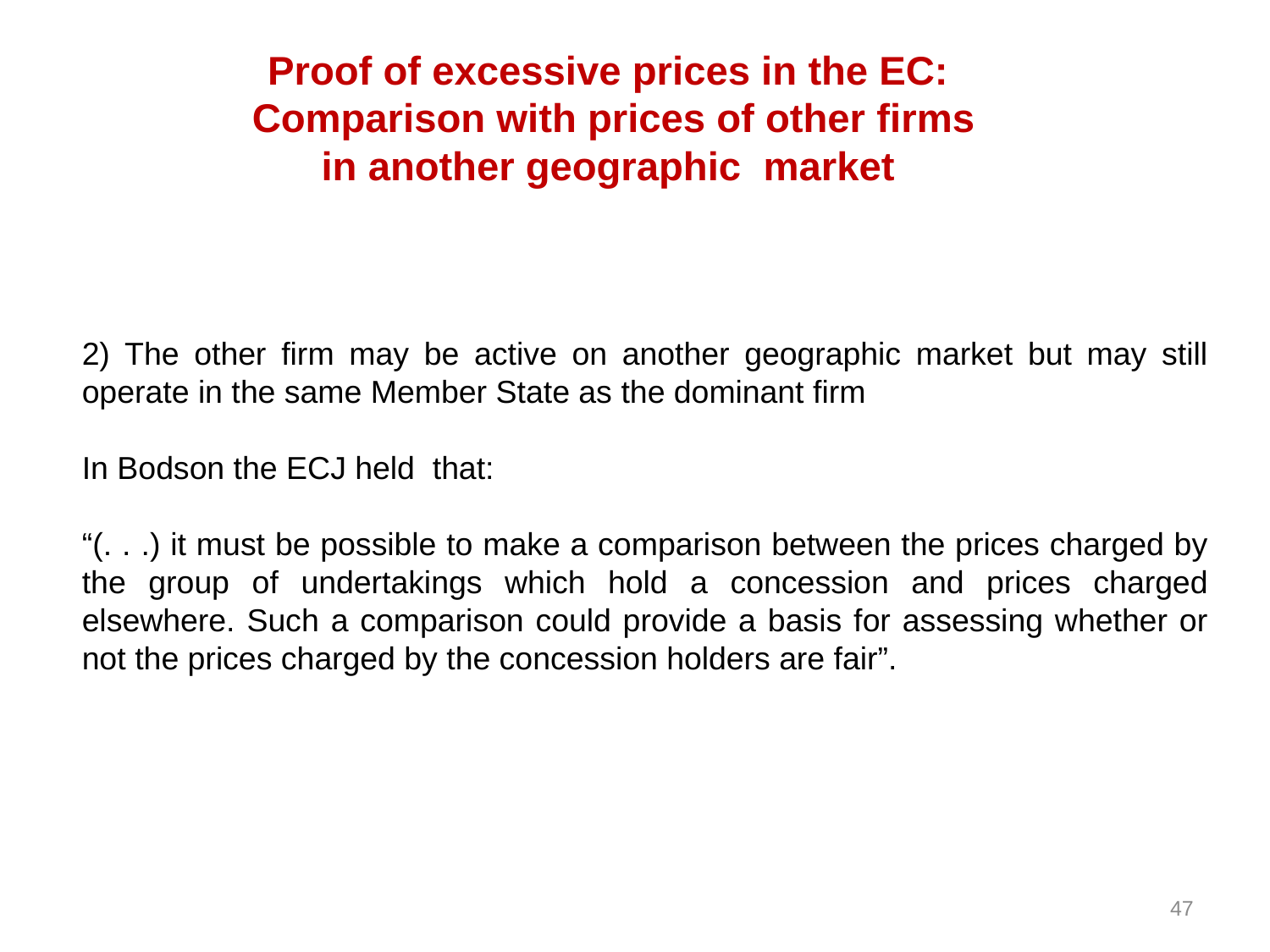

# Proof of excessive prices in the EC: Comparison with prices of other firms in another geographic  market
2) The other firm may be active on another geographic market but may still operate in the same Member State as the dominant firm

In Bodson the ECJ held  that:

“(. . .) it must be possible to make a comparison between the prices charged by the group of undertakings which hold a concession and prices charged elsewhere. Such a comparison could provide a basis for assessing whether or not the prices charged by the concession holders are fair”.

47